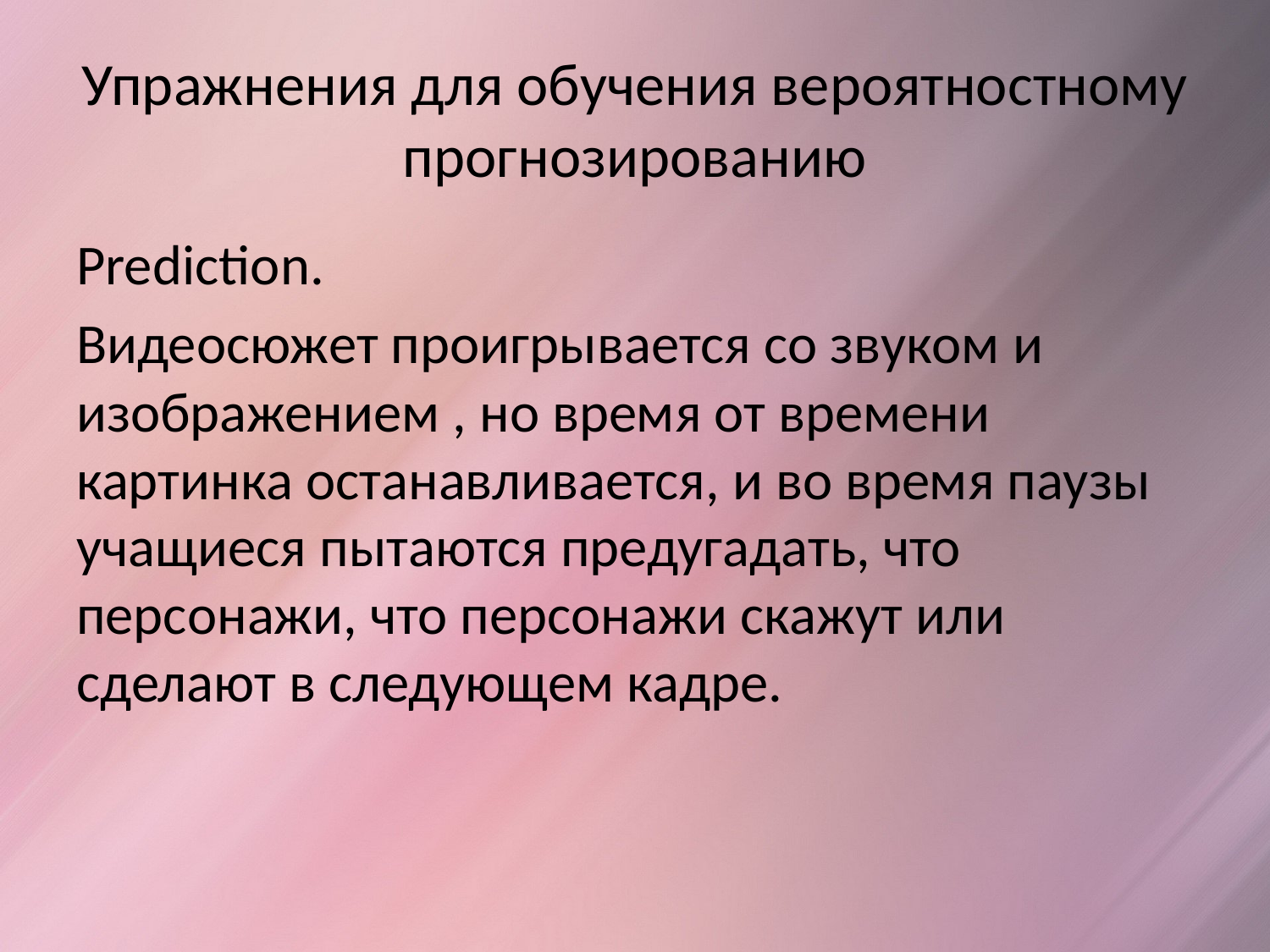

# Упражнения для обучения вероятностному прогнозированию
Prediction.
Видеосюжет проигрывается со звуком и изображением , но время от времени картинка останавливается, и во время паузы  учащиеся пытаются предугадать, что персонажи, что персонажи скажут или сделают в следующем кадре.